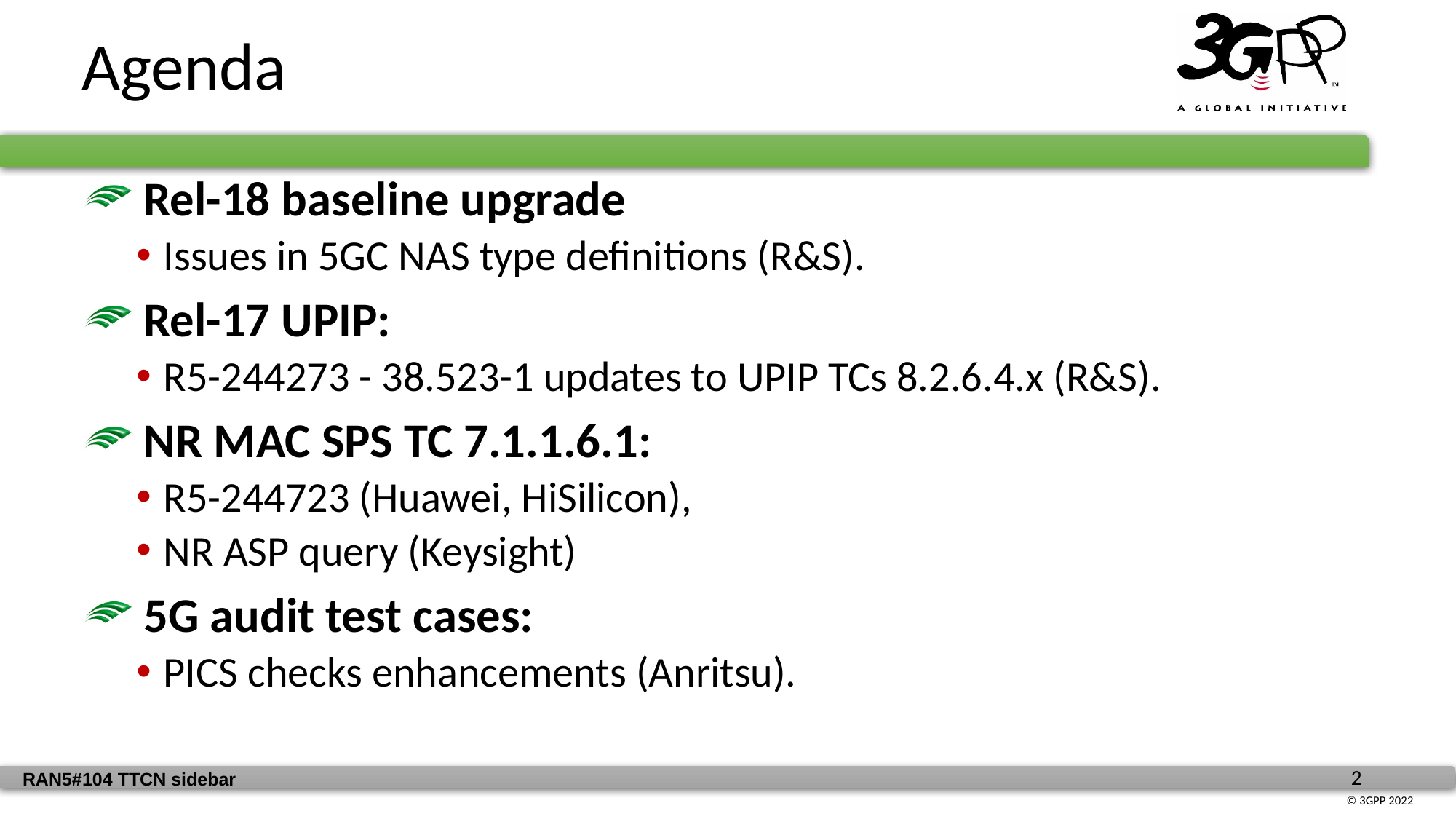

Agenda
 Rel-18 baseline upgrade
Issues in 5GC NAS type definitions (R&S).
 Rel-17 UPIP:
R5-244273 - 38.523-1 updates to UPIP TCs 8.2.6.4.x (R&S).
 NR MAC SPS TC 7.1.1.6.1:
R5-244723 (Huawei, HiSilicon),
NR ASP query (Keysight)
 5G audit test cases:
PICS checks enhancements (Anritsu).